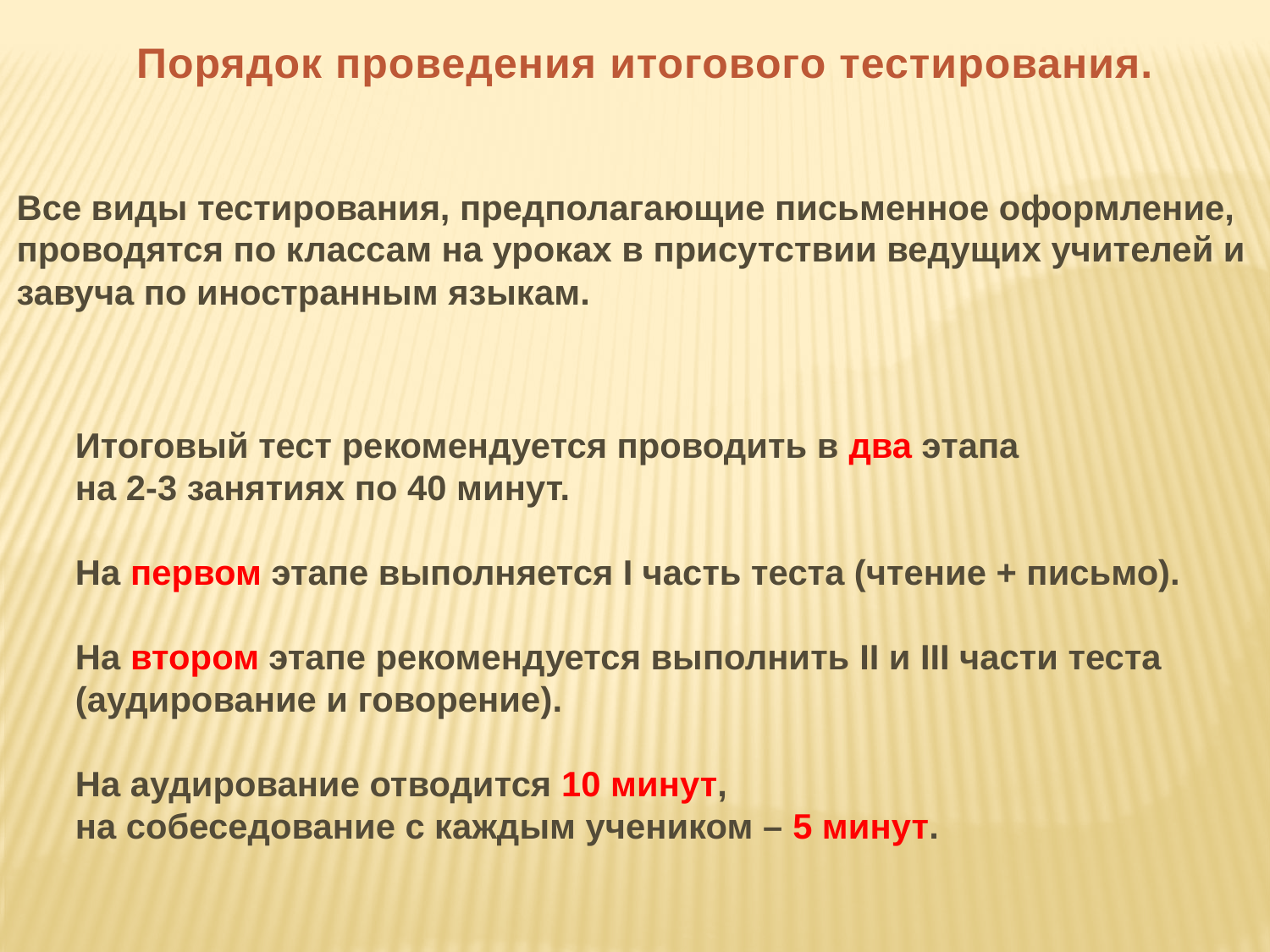

Порядок проведения итогового тестирования.
Все виды тестирования, предполагающие письменное оформление,
проводятся по классам на уроках в присутствии ведущих учителей и
завуча по иностранным языкам.
Итоговый тест рекомендуется проводить в два этапа
на 2-3 занятиях по 40 минут.

На первом этапе выполняется I часть теста (чтение + письмо).

На втором этапе рекомендуется выполнить II и III части теста
(аудирование и говорение).

На аудирование отводится 10 минут,
на собеседование с каждым учеником – 5 минут.